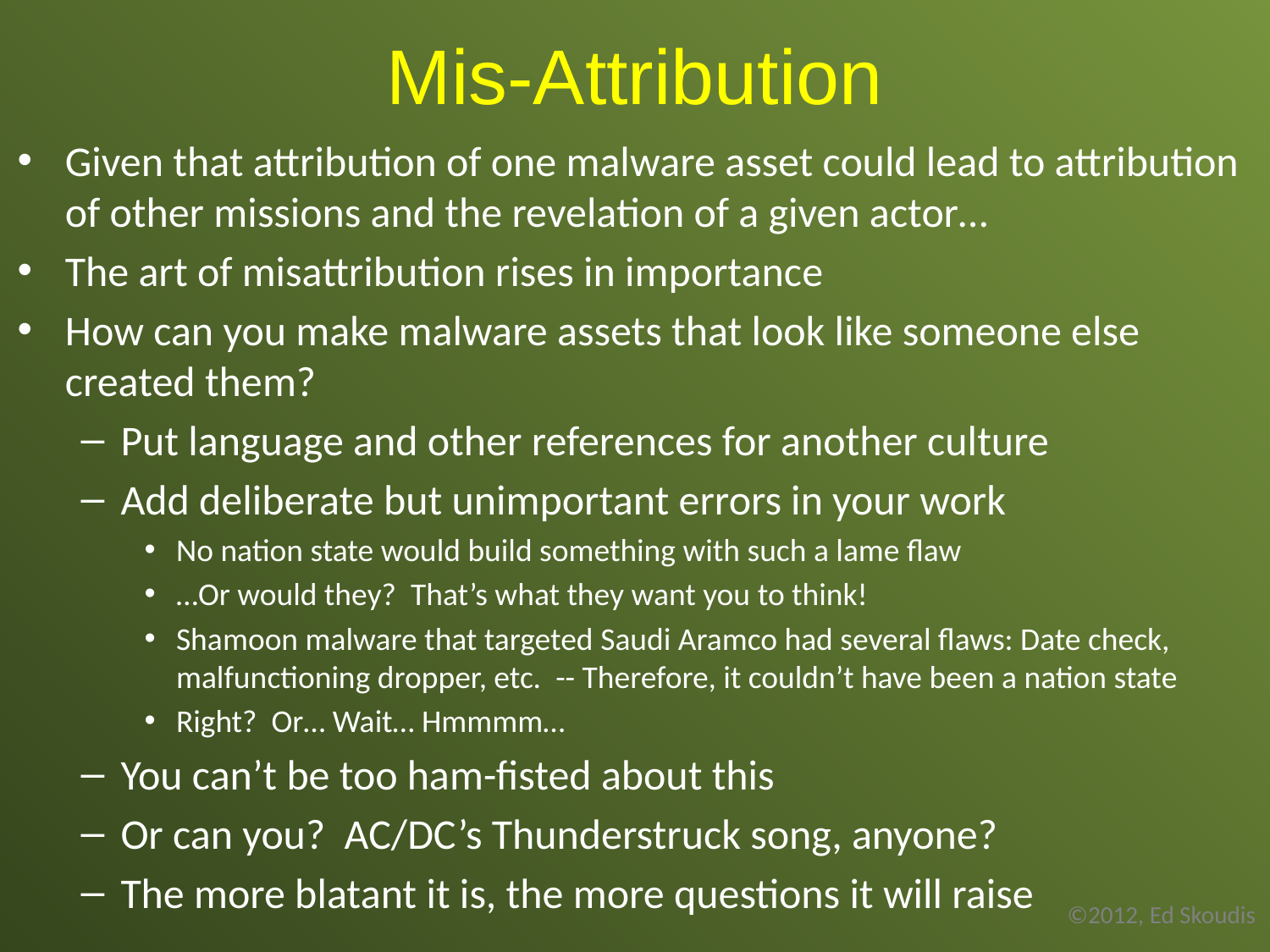

# Mis-Attribution
Given that attribution of one malware asset could lead to attribution of other missions and the revelation of a given actor…
The art of misattribution rises in importance
How can you make malware assets that look like someone else created them?
Put language and other references for another culture
Add deliberate but unimportant errors in your work
No nation state would build something with such a lame flaw
…Or would they?  That’s what they want you to think!
Shamoon malware that targeted Saudi Aramco had several flaws: Date check, malfunctioning dropper, etc.  -- Therefore, it couldn’t have been a nation state
Right?  Or… Wait… Hmmmm…
You can’t be too ham-fisted about this
Or can you?  AC/DC’s Thunderstruck song, anyone?
The more blatant it is, the more questions it will raise